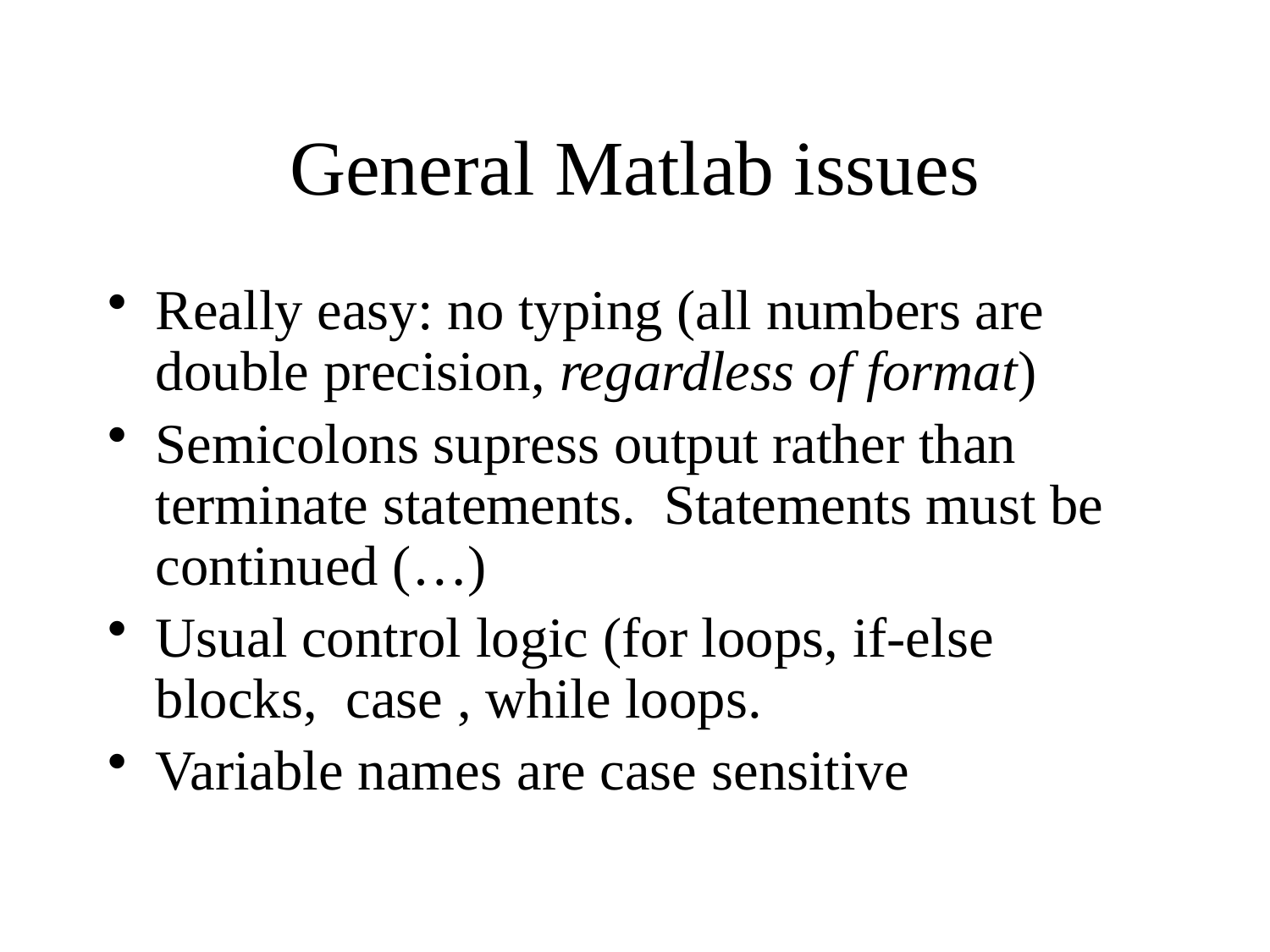

# General Matlab issues
Really easy: no typing (all numbers are double precision, regardless of format)
Semicolons supress output rather than terminate statements.  Statements must be continued (…)
Usual control logic (for loops, if-else blocks,  case , while loops.
Variable names are case sensitive